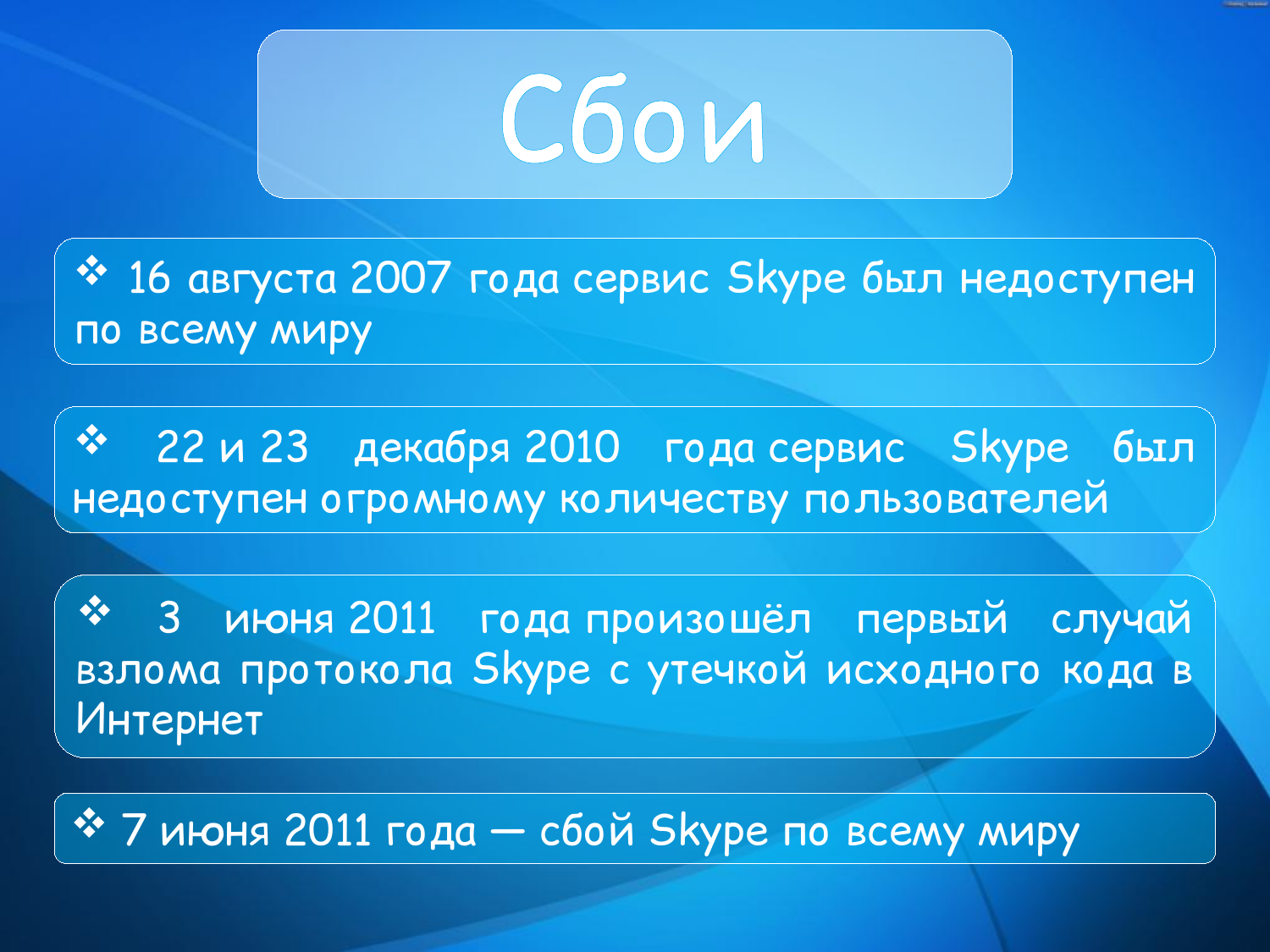

Сбои
 16 августа 2007 года сервис Skype был недоступен по всему миру
 22 и 23 декабря 2010 года сервис Skype был недоступен огромному количеству пользователей
 3 июня 2011 года произошёл первый случай взлома протокола Skype с утечкой исходного кода в Интернет
 7 июня 2011 года — сбой Skype по всему миру